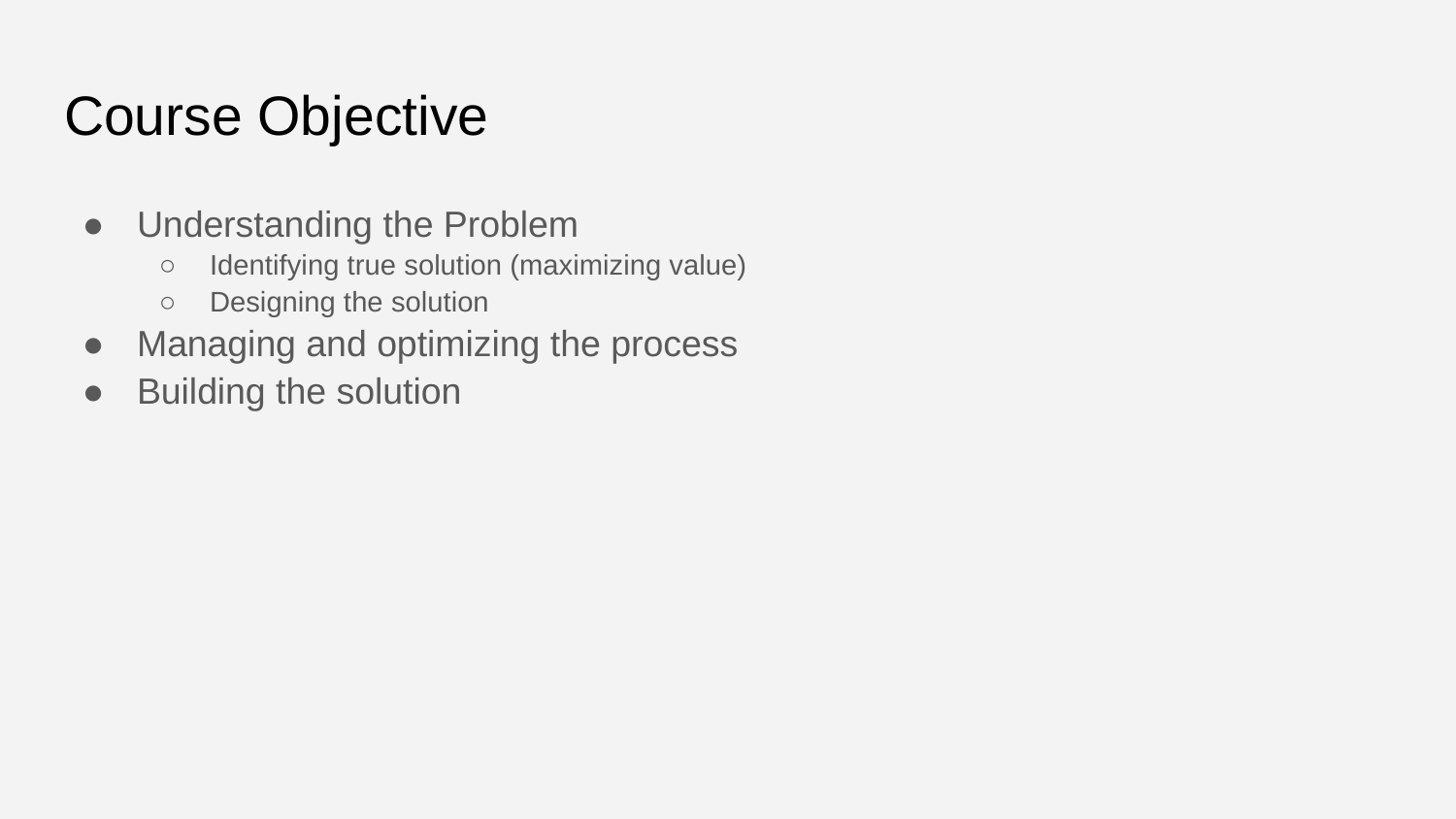

# Course Objective
Understanding the Problem
Identifying true solution (maximizing value)
Designing the solution
Managing and optimizing the process
Building the solution